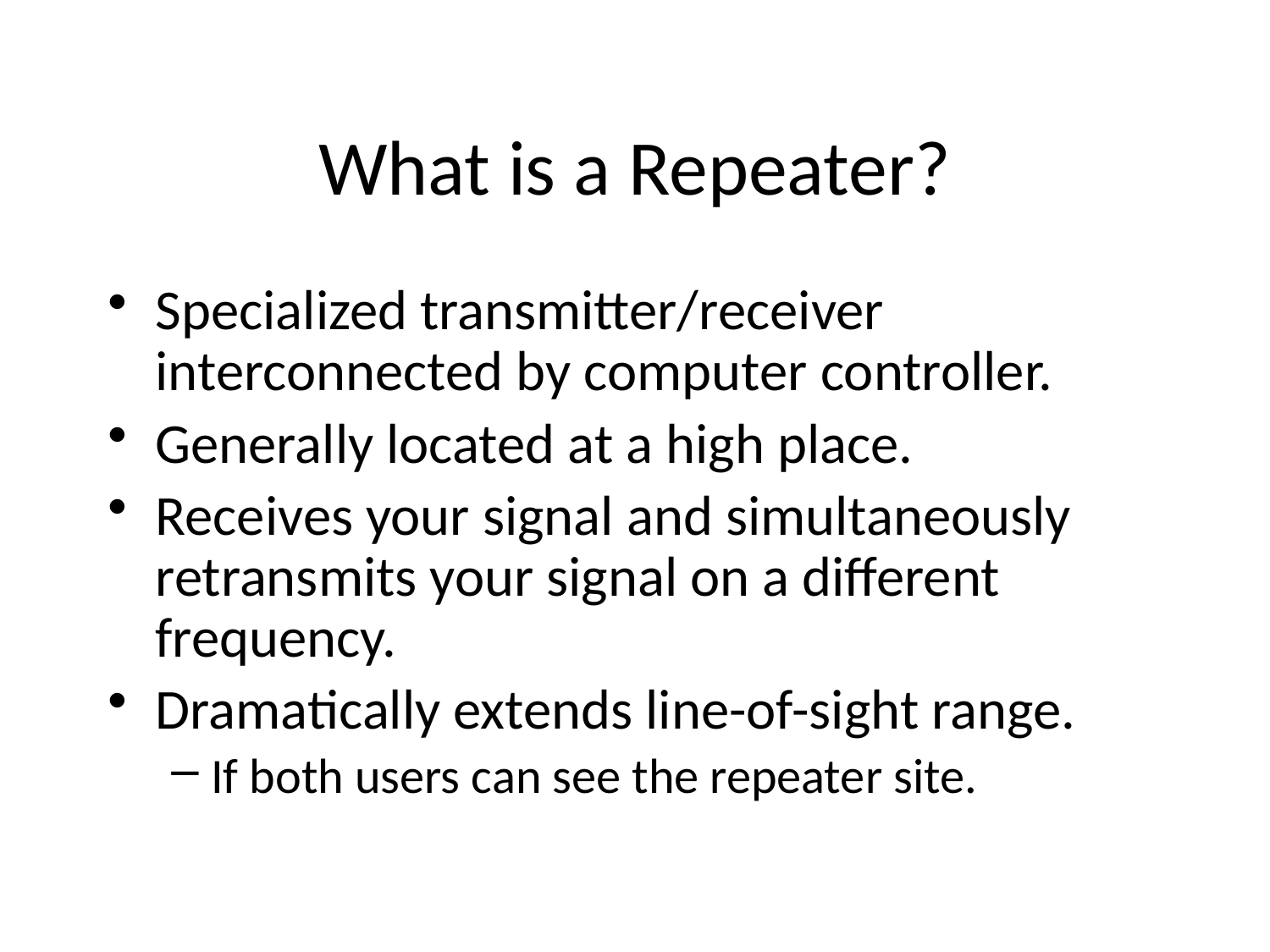

What is a Repeater?
Specialized transmitter/receiver interconnected by computer controller.
Generally located at a high place.
Receives your signal and simultaneously retransmits your signal on a different frequency.
Dramatically extends line-of-sight range.
If both users can see the repeater site.